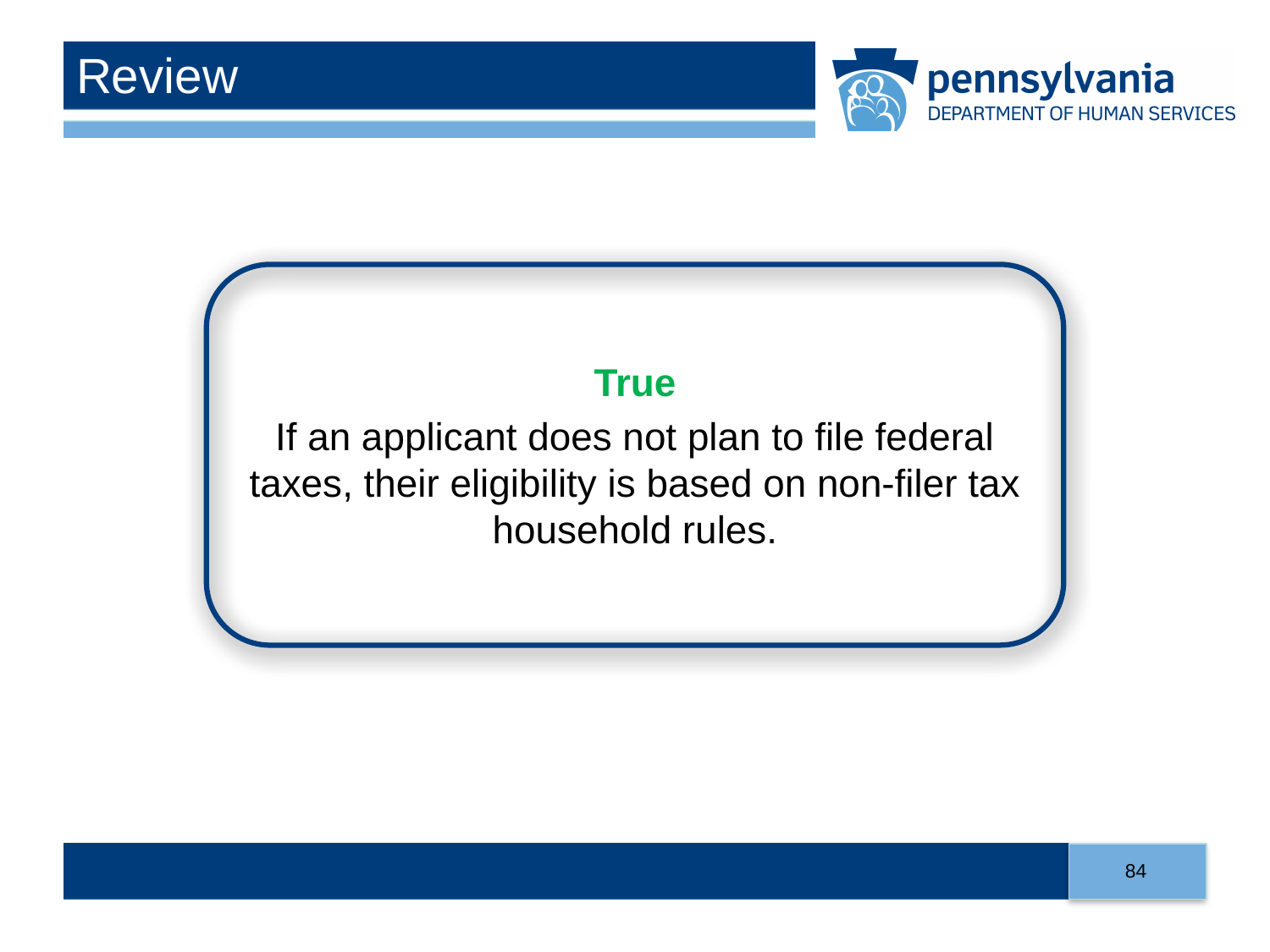

# Review
True
If an applicant does not plan to file federal taxes, their eligibility is based on non-filer tax household rules.
84